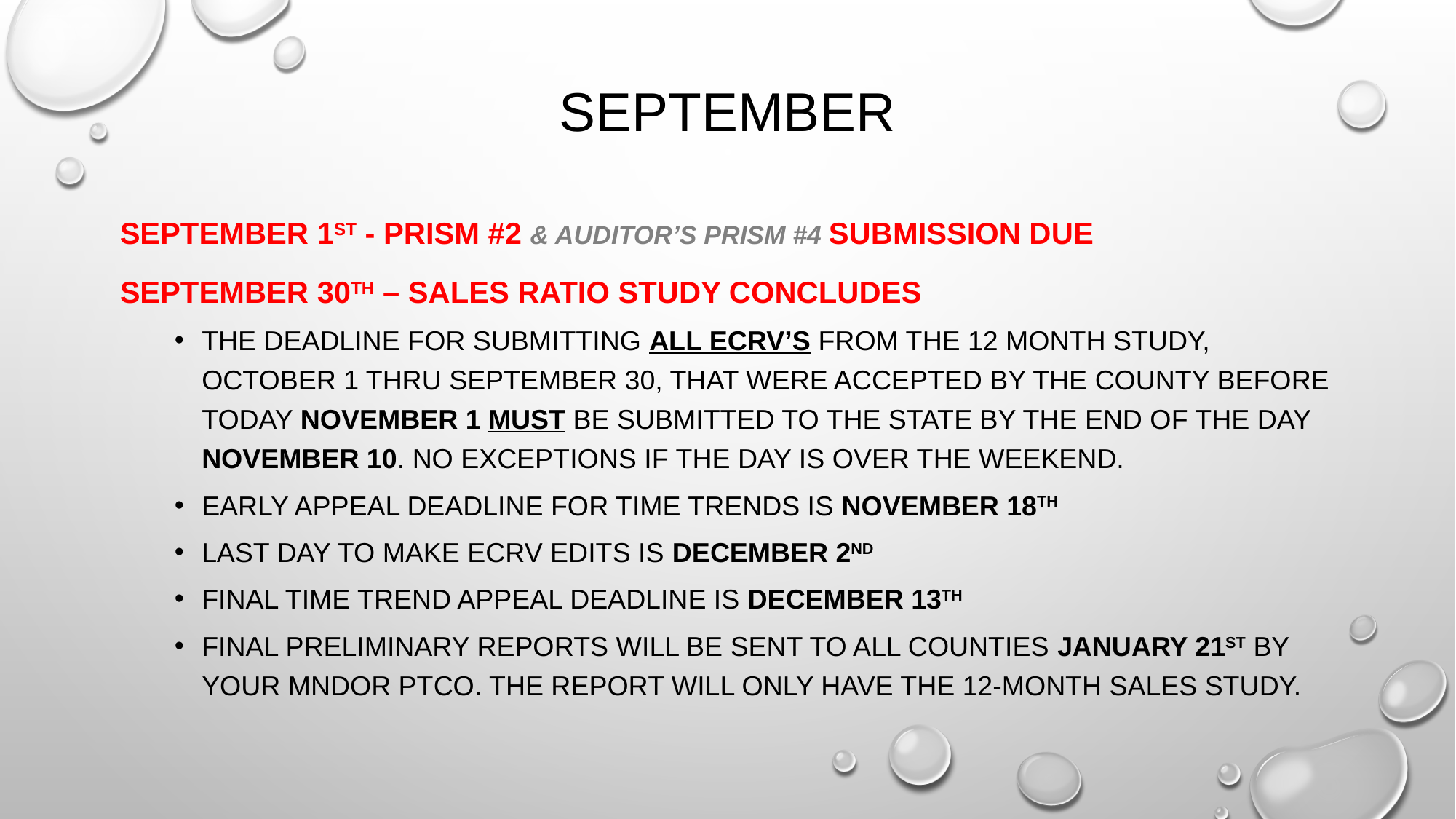

# september
September 1st - Prism #2 & auditor’s prism #4 submission due
September 30th – sales ratio study concludes
The deadline for submitting all eCRV’s from the 12 month study, October 1 thru September 30, that were accepted by the county before today November 1 must be submitted to the state by the end of the day November 10. no exceptions if the day is over the weekend.
Early appeal deadline for time trends is November 18th
Last day to make ecrv edits is December 2nd
Final time trend appeal deadline is December 13th
Final preliminary reports will be sent to all counties January 21st by your mndor ptco. The report will only have the 12-month sales study.